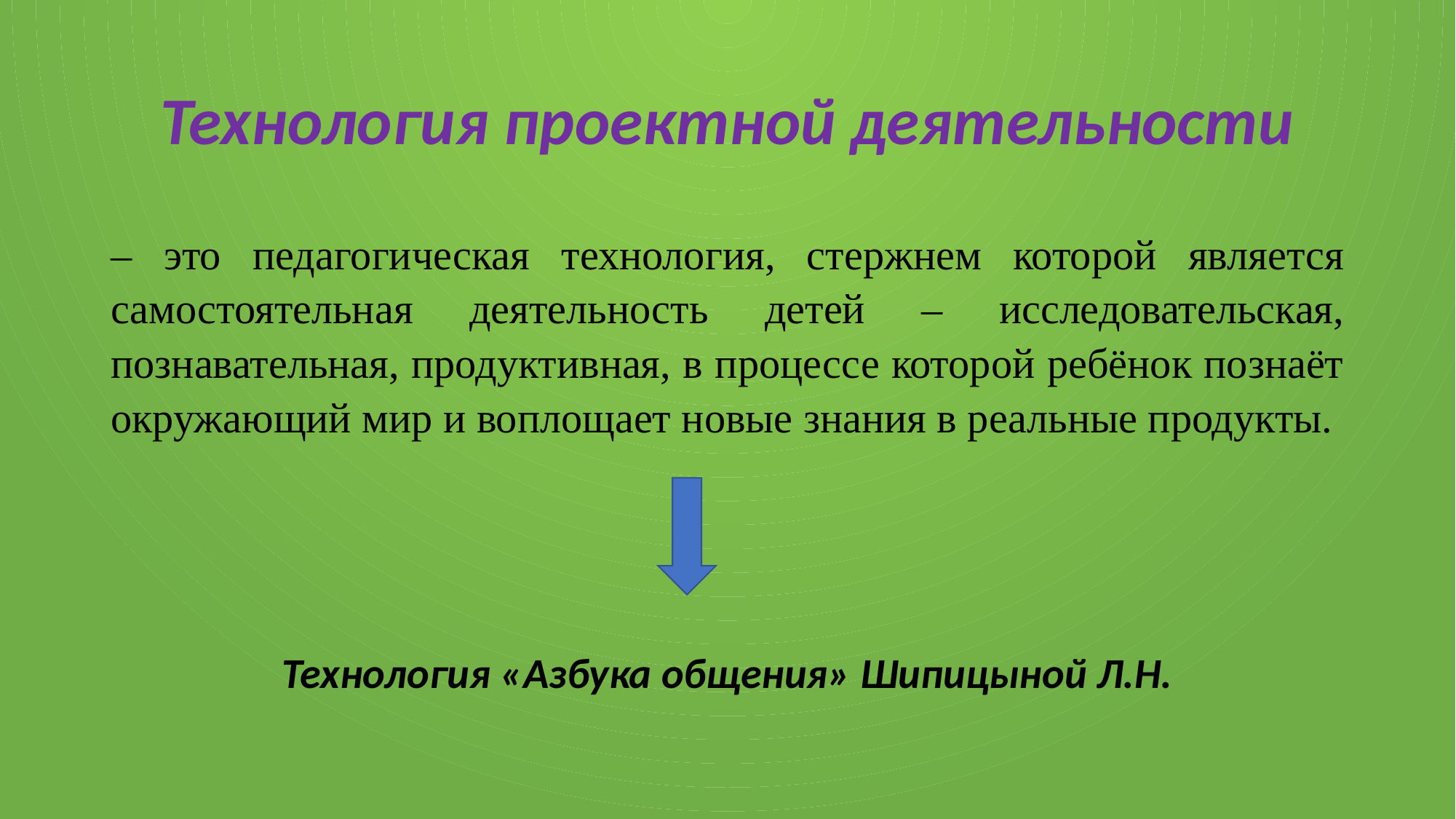

# Технология проектной деятельности
– это педагогическая технология, стержнем которой является самостоятельная деятельность детей – исследовательская, познавательная, продуктивная, в процессе которой ребёнок познаёт окружающий мир и воплощает новые знания в реальные продукты.

Технология «Азбука общения» Шипицыной Л.Н.